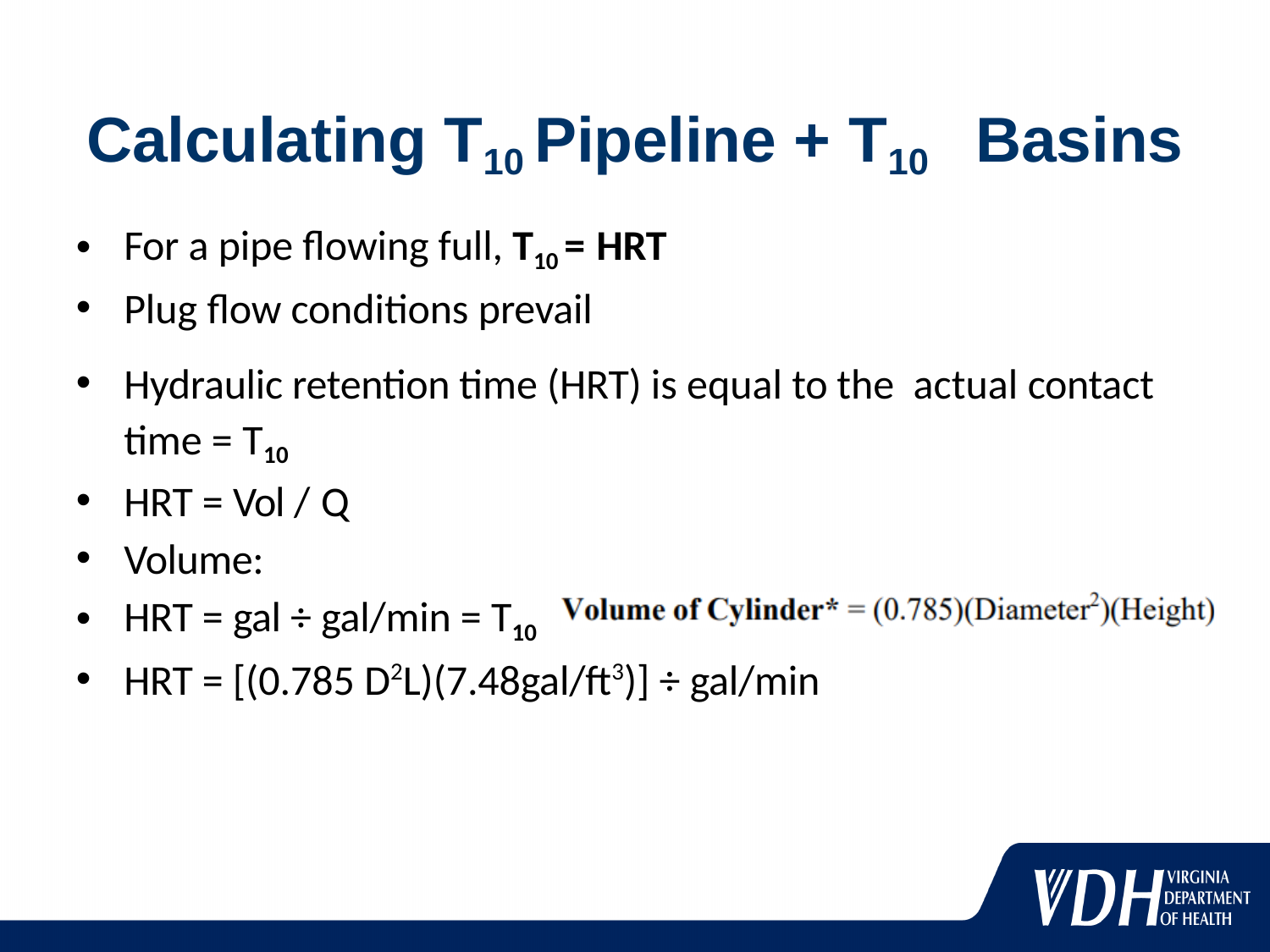

# Calculating T10 Pipeline + T10	Basins
For a pipe flowing full, T10 = HRT
Plug flow conditions prevail
Hydraulic retention time (HRT) is equal to the  actual contact time = T10
HRT = Vol / Q
Volume:
HRT = gal ÷ gal/min = T10
HRT = [(0.785 D2L)(7.48gal/ft3)] ÷ gal/min